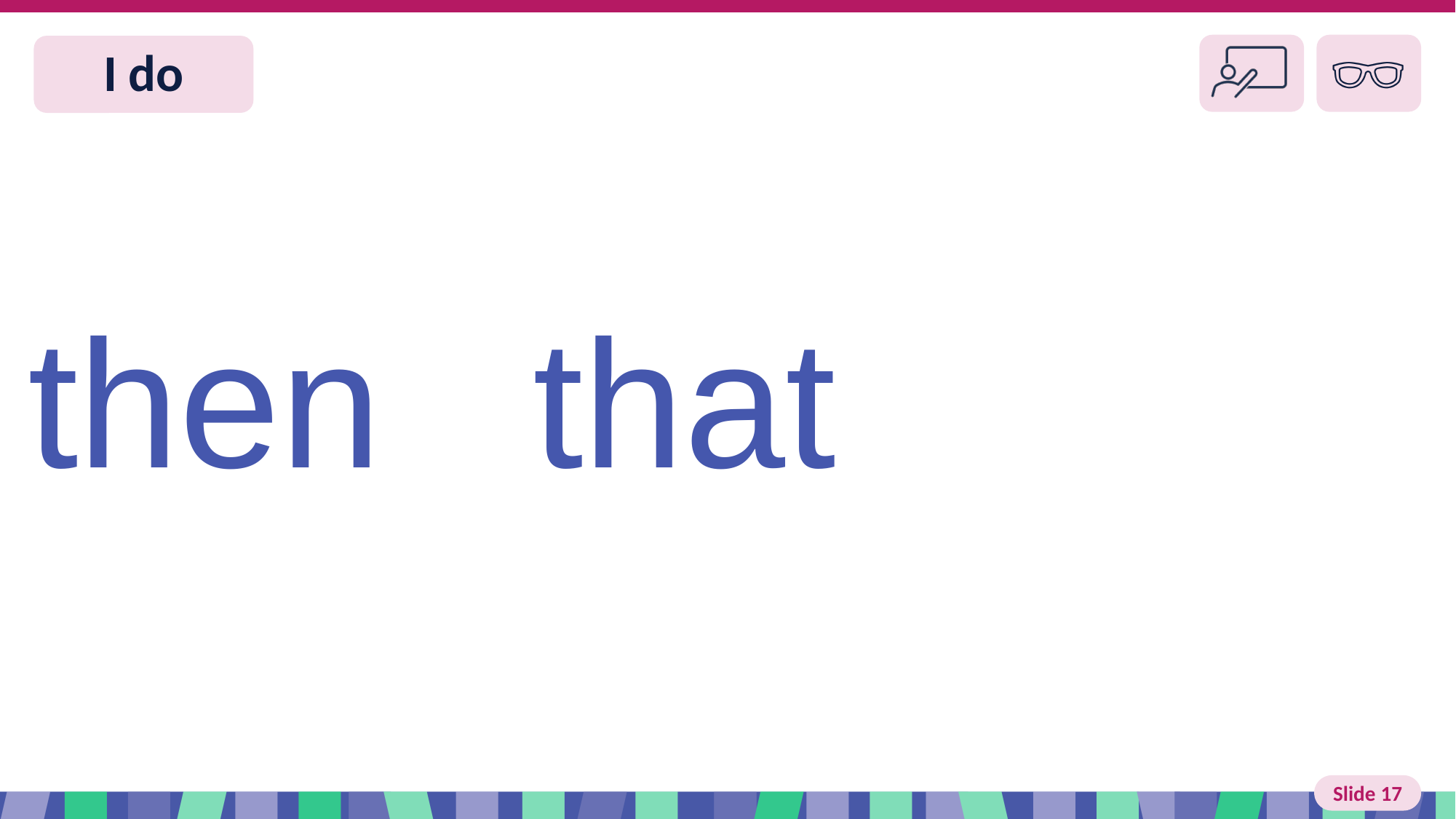

# Slide 17 I do
then   that